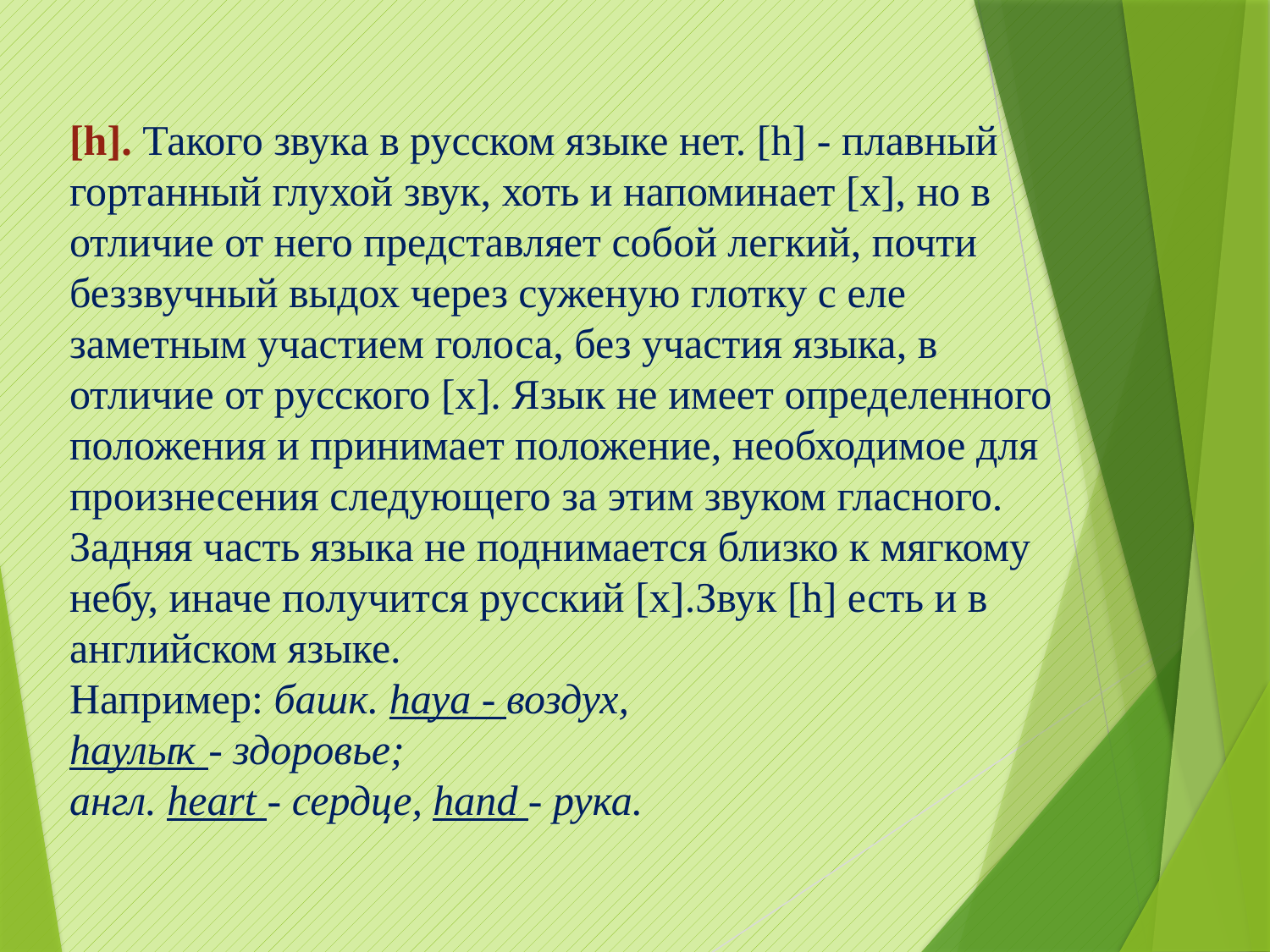

[һ]. Такого звука в русском языке нет. [һ] - плавный гортанный глухой звук, хоть и напоминает [х], но в отличие от него представляет собой легкий, почти беззвучный выдох через суженую глотку с еле заметным участием голоса, без участия языка, в отличие от русского [х]. Язык не имеет определенного положения и принимает положение, необходимое для произнесения следующего за этим звуком гласного. Задняя часть языка не поднимается близко к мягкому небу, иначе получится русский [х].Звук [һ] есть и в английском языке.
Например: башк. һауа - воздух,
һаулыҡ - здоровье;
англ. heart - сердце, hand - рука.